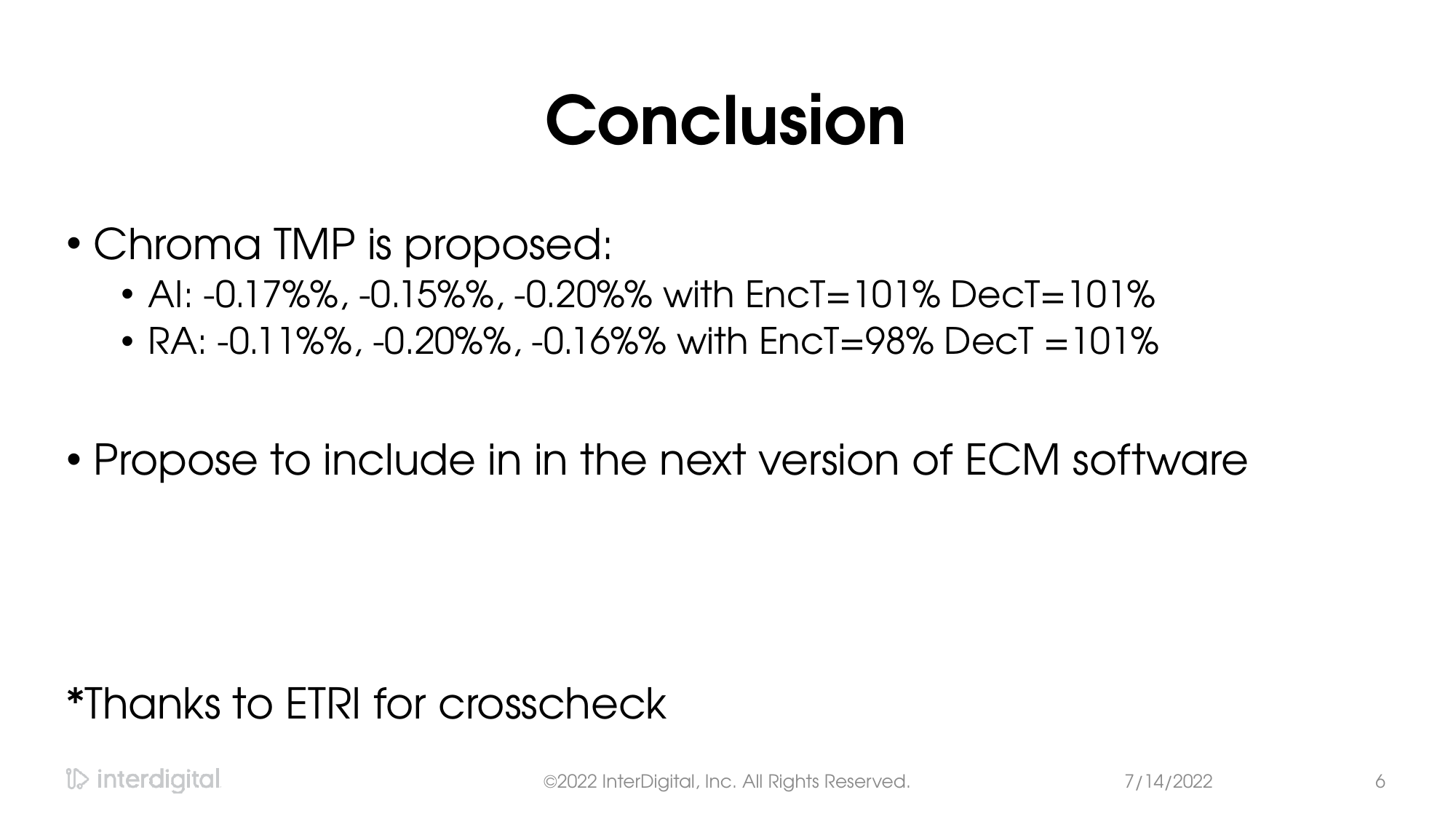

# Conclusion
Chroma TMP is proposed:
AI: -0.17%%, -0.15%%, -0.20%% with EncT=101% DecT=101%
RA: -0.11%%, -0.20%%, -0.16%% with EncT=98% DecT =101%

Propose to include in in the next version of ECM software

*Thanks to ETRI for crosscheck

©2022 InterDigital, Inc. All Rights Reserved.
7/14/2022
6